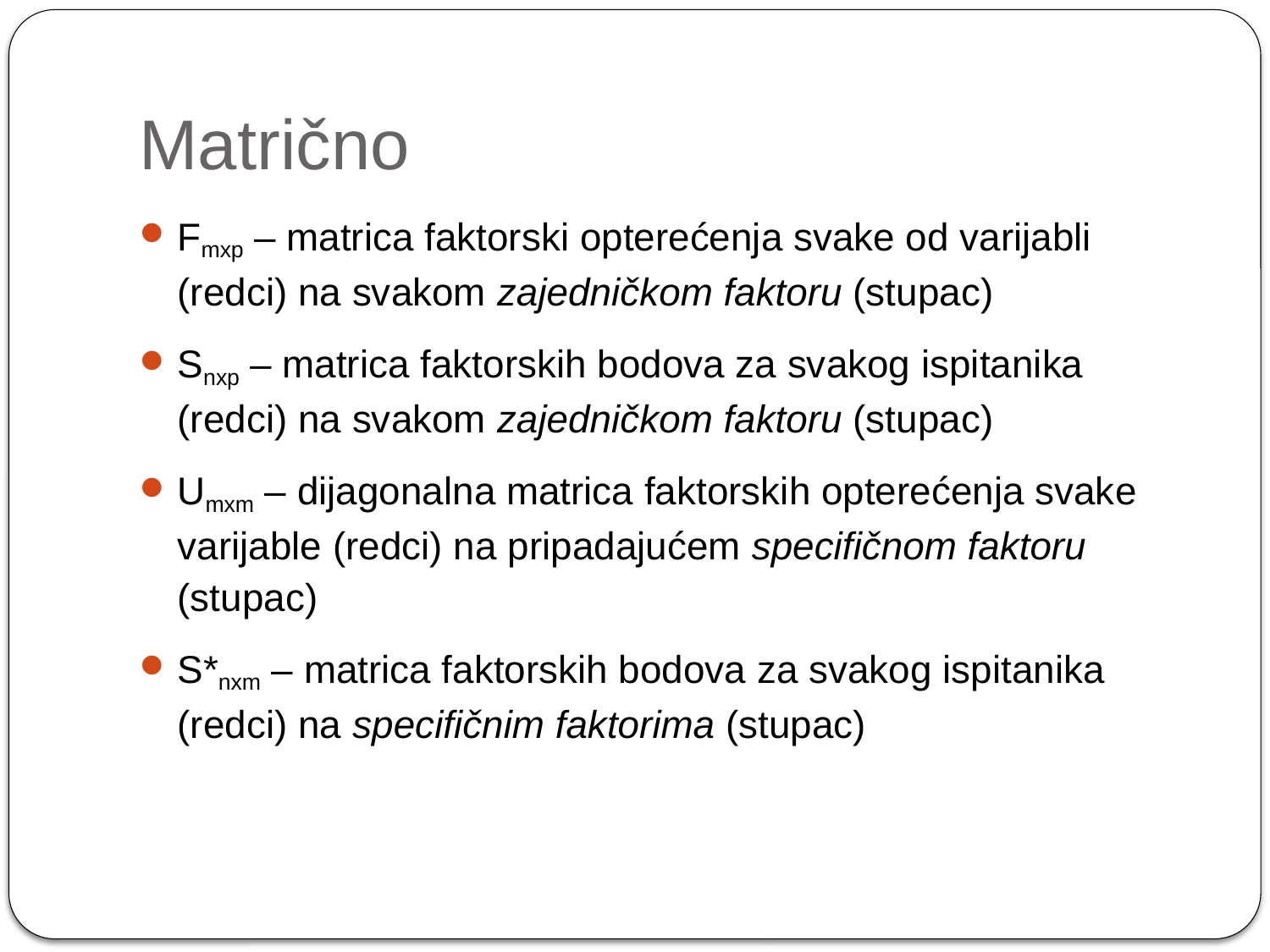

# Matrično
Fmxp – matrica faktorski opterećenja svake od varijabli (redci) na svakom zajedničkom faktoru (stupac)
Snxp – matrica faktorskih bodova za svakog ispitanika (redci) na svakom zajedničkom faktoru (stupac)
Umxm – dijagonalna matrica faktorskih opterećenja svake varijable (redci) na pripadajućem specifičnom faktoru (stupac)
S*nxm – matrica faktorskih bodova za svakog ispitanika (redci) na specifičnim faktorima (stupac)